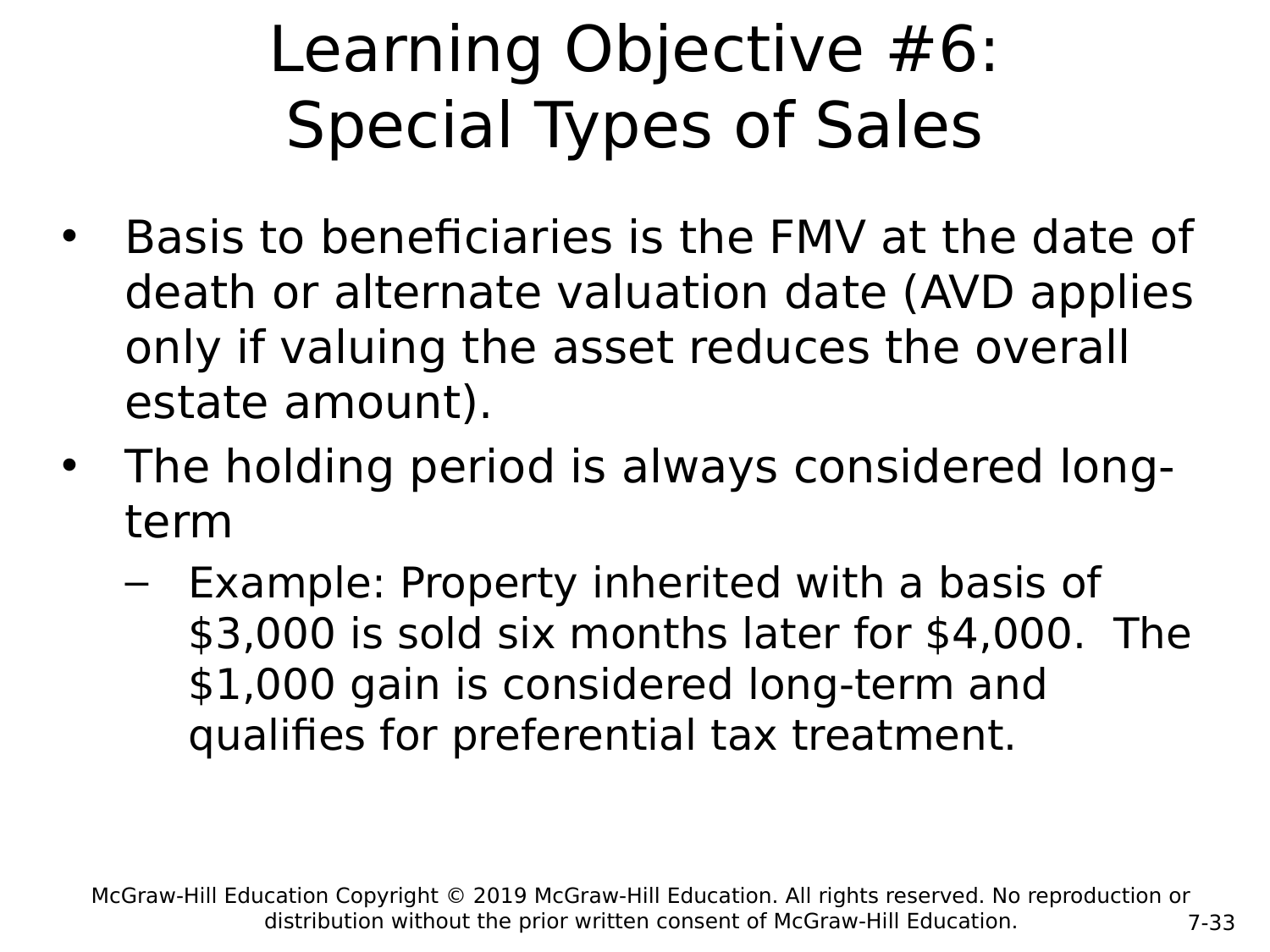

# Learning Objective #6: Special Types of Sales
Basis to beneficiaries is the FMV at the date of death or alternate valuation date (AVD applies only if valuing the asset reduces the overall estate amount).
The holding period is always considered long-term
Example: Property inherited with a basis of $3,000 is sold six months later for $4,000.  The $1,000 gain is considered long-term and qualifies for preferential tax treatment.
McGraw-Hill Education Copyright © 2019 McGraw-Hill Education. All rights reserved. No reproduction or distribution without the prior written consent of McGraw-Hill Education.
7-33